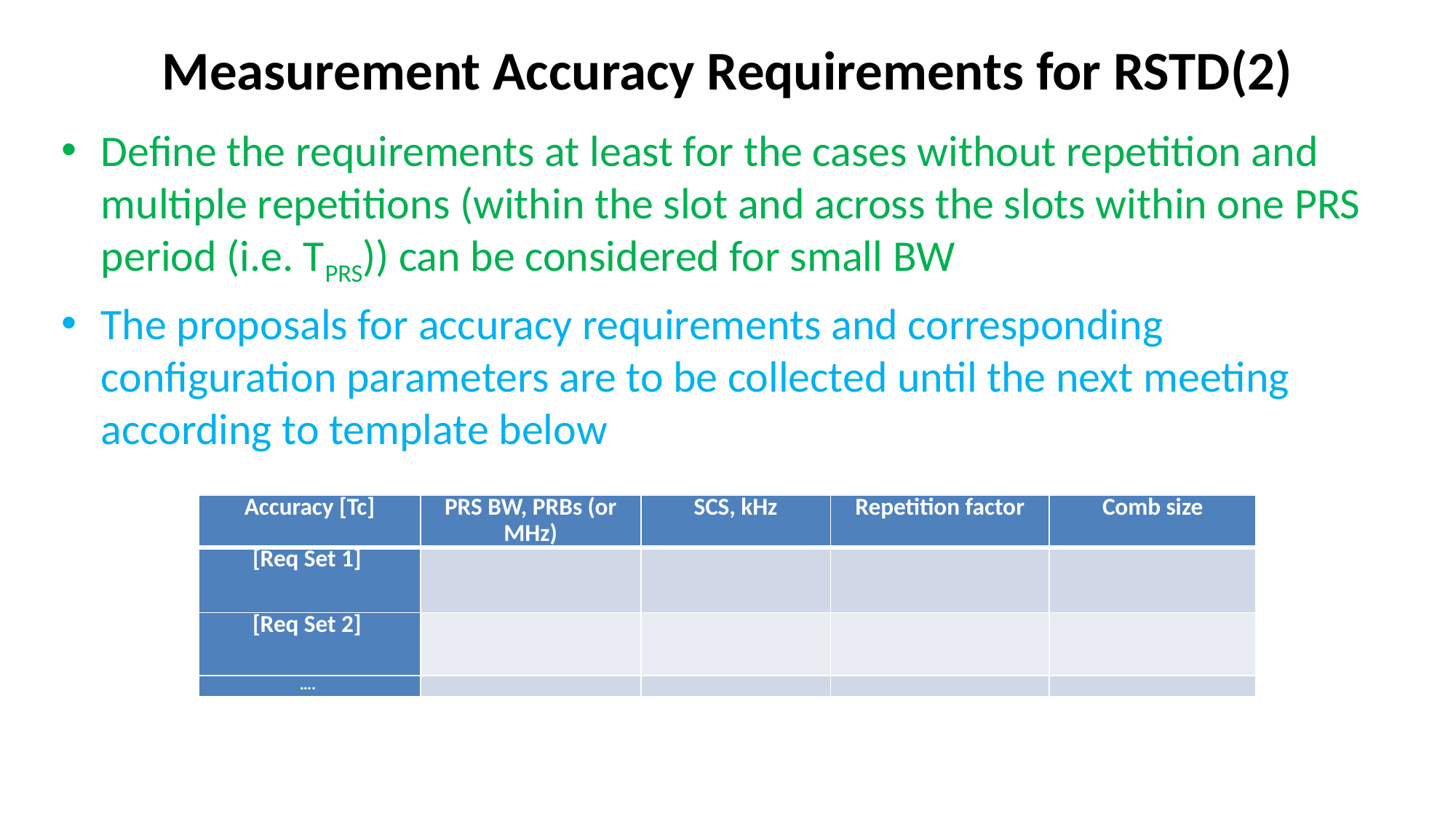

# Measurement Accuracy Requirements for RSTD(2)
Define the requirements at least for the cases without repetition and multiple repetitions (within the slot and across the slots within one PRS period (i.e. TPRS)) can be considered for small BW
The proposals for accuracy requirements and corresponding configuration parameters are to be collected until the next meeting according to template below

| Accuracy [Tc] | PRS BW, PRBs (or MHz) | SCS, kHz | Repetition factor | Comb size |
| --- | --- | --- | --- | --- |
| [Req Set 1] |  |  |  |  |
| [Req Set 2] |  |  |  |  |
| …. |  |  |  |  |